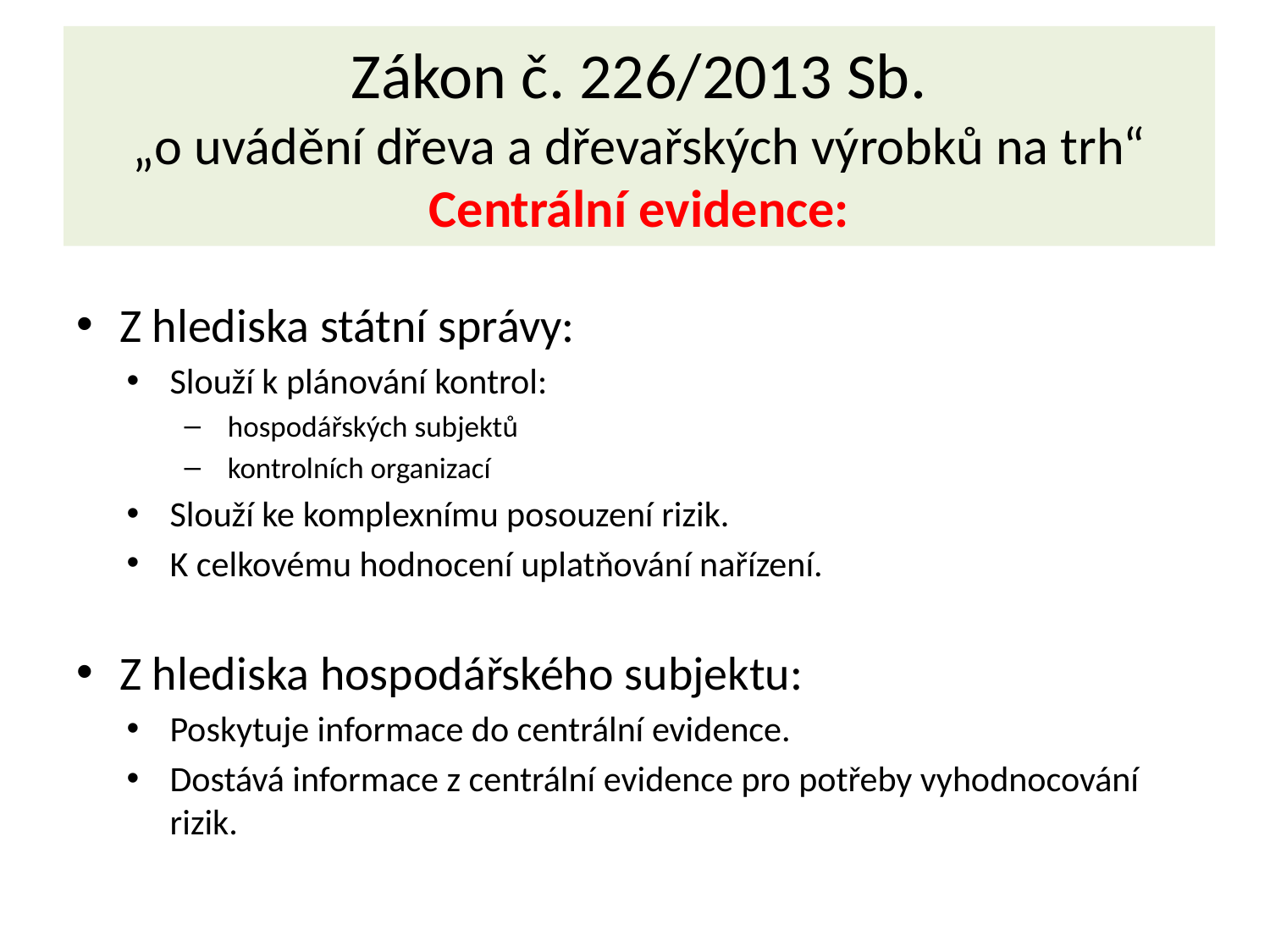

# Zákon č. 226/2013 Sb. „o uvádění dřeva a dřevařských výrobků na trh“ Centrální evidence:

Z hlediska státní správy:
Slouží k plánování kontrol:
hospodářských subjektů
kontrolních organizací
Slouží ke komplexnímu posouzení rizik.
K celkovému hodnocení uplatňování nařízení.

Z hlediska hospodářského subjektu:
Poskytuje informace do centrální evidence.
Dostává informace z centrální evidence pro potřeby vyhodnocování rizik.